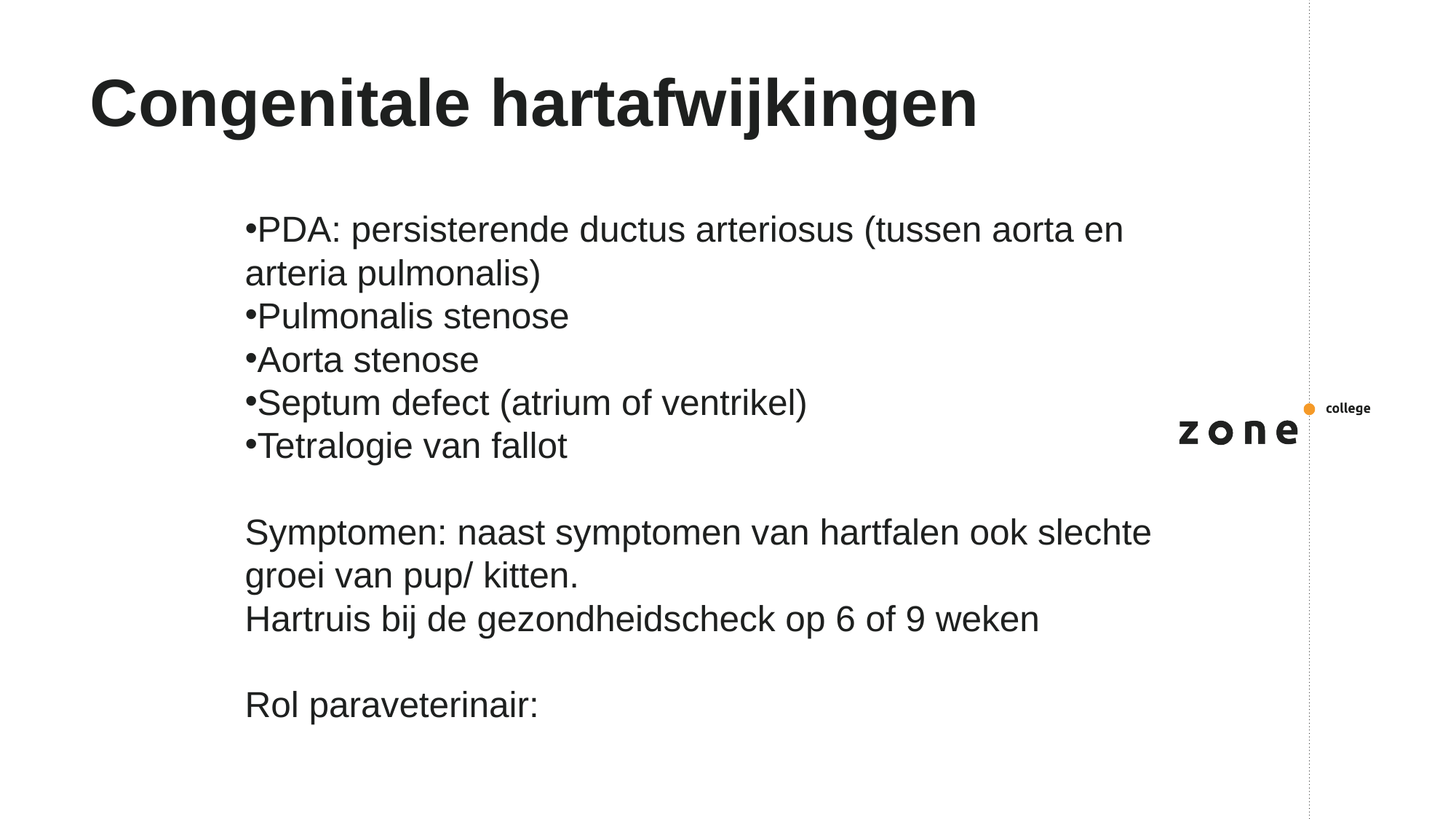

# Congenitale hartafwijkingen
PDA: persisterende ductus arteriosus (tussen aorta en arteria pulmonalis)
Pulmonalis stenose
Aorta stenose
Septum defect (atrium of ventrikel)
Tetralogie van fallot

Symptomen: naast symptomen van hartfalen ook slechte groei van pup/ kitten.
Hartruis bij de gezondheidscheck op 6 of 9 weken

Rol paraveterinair: